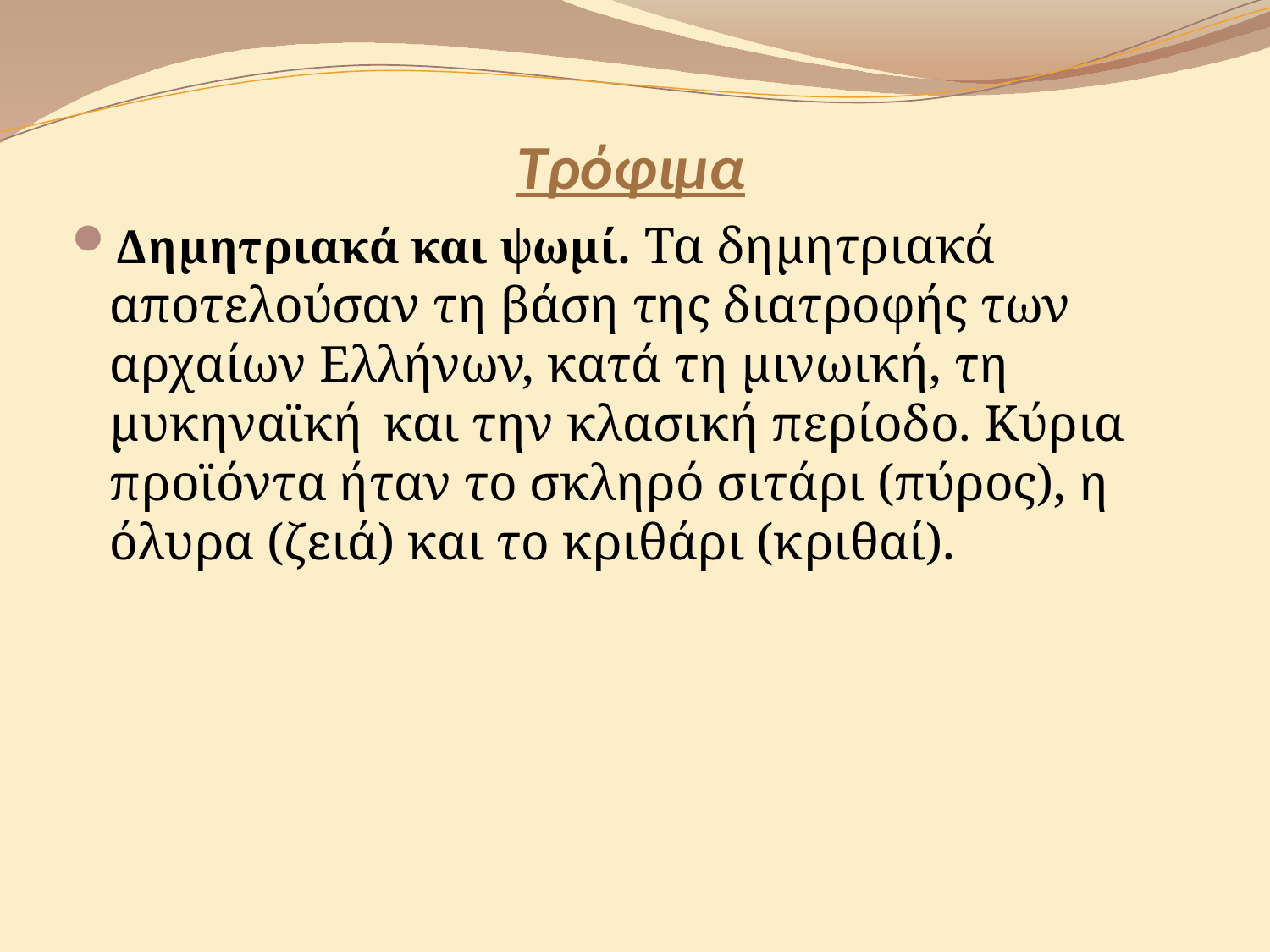

# Τρόφιμα
Δημητριακά και ψωμί. Τα δημητριακά αποτελούσαν τη βάση της διατροφής των αρχαίων Ελλήνων, κατά τη μινωική, τη μυκηναϊκή  και την κλασική περίοδο. Κύρια προϊόντα ήταν το σκληρό σιτάρι (πύρος), η όλυρα (ζειά) και το κριθάρι (κριθαί).